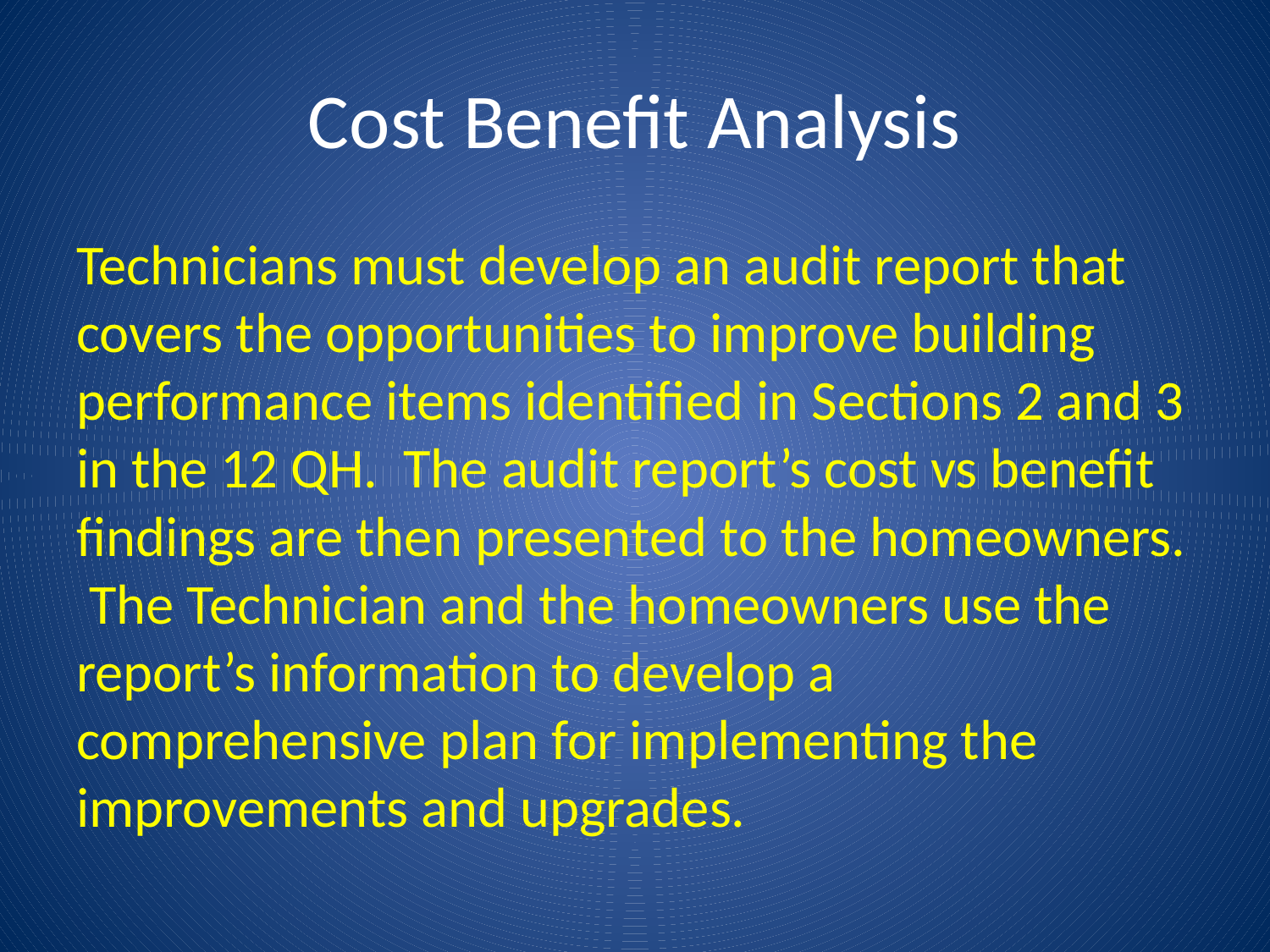

# Cost Benefit Analysis
Technicians must develop an audit report that covers the opportunities to improve building performance items identified in Sections 2 and 3 in the 12 QH.  The audit report’s cost vs benefit findings are then presented to the homeowners.  The Technician and the homeowners use the report’s information to develop a comprehensive plan for implementing the improvements and upgrades.